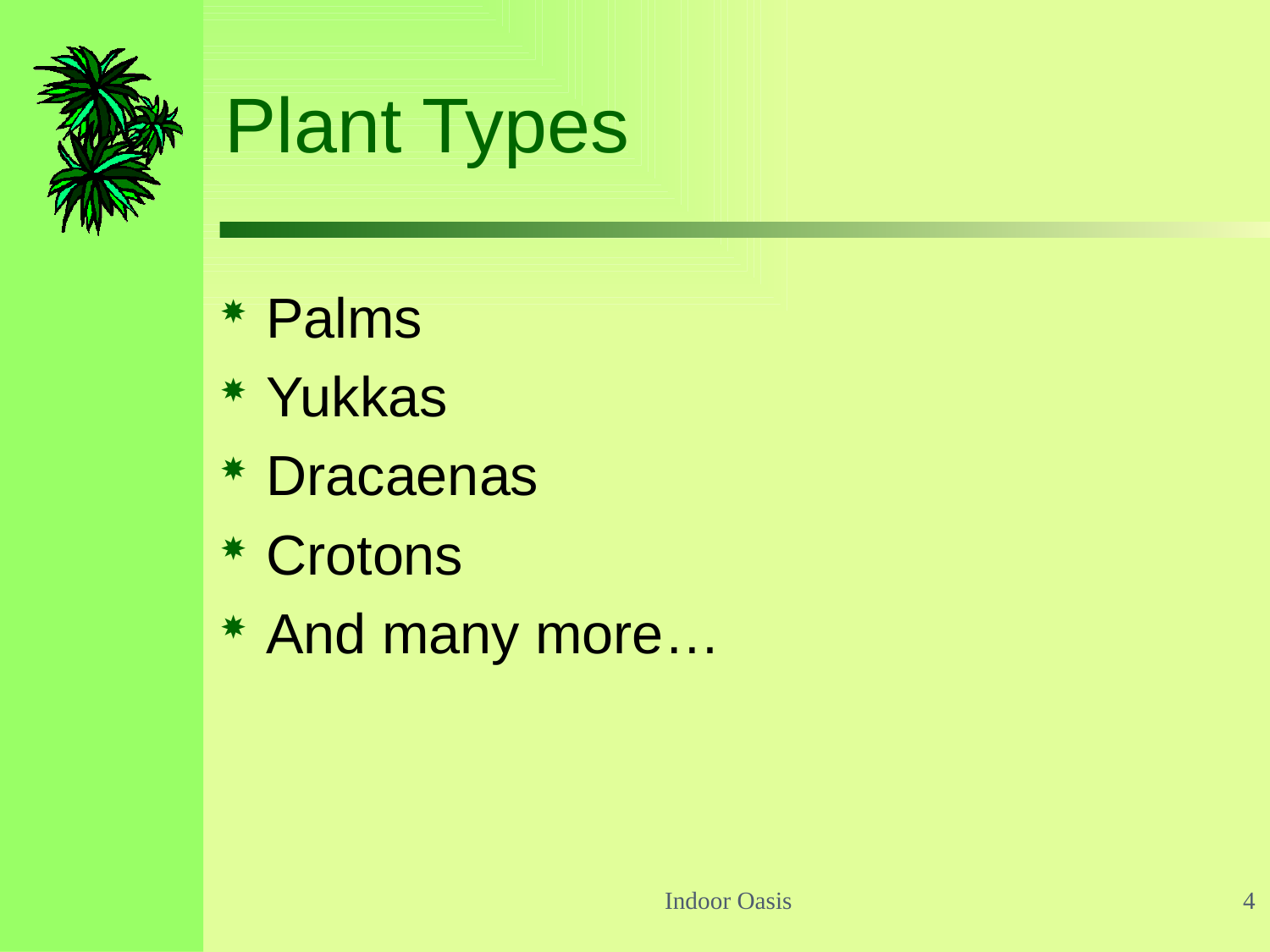

# Plant Types
Palms
Yukkas
Dracaenas
Crotons
And many more…
Indoor Oasis
4